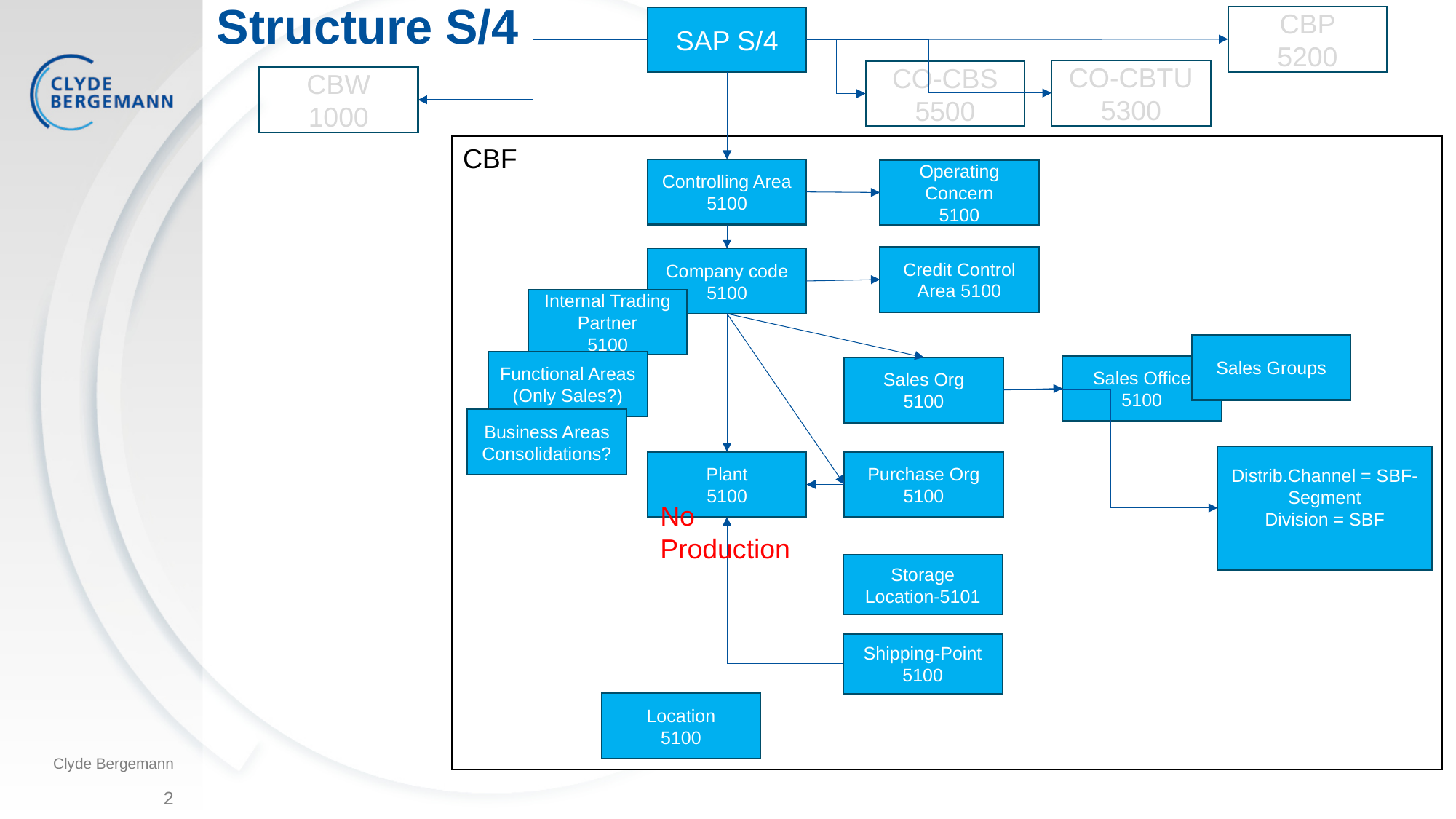

# Structure S/4
CBP
5200
SAP S/4
CO-CBTU
5300
CO-CBS
5500
CBW
1000
CBF

Controlling Area
5100
Operating Concern
5100
Credit Control Area 5100
Company code 5100
Internal Trading Partner
5100
Sales Groups
Functional Areas (Only Sales?)
Sales Office
5100
Sales Org
5100
Business Areas Consolidations?
Distrib.Channel = SBF-Segment
Division = SBF

Plant
5100
Purchase Org
5100
No Production
Storage Location-5101
Shipping-Point 5100
Clyde Bergemann
Location
5100
2